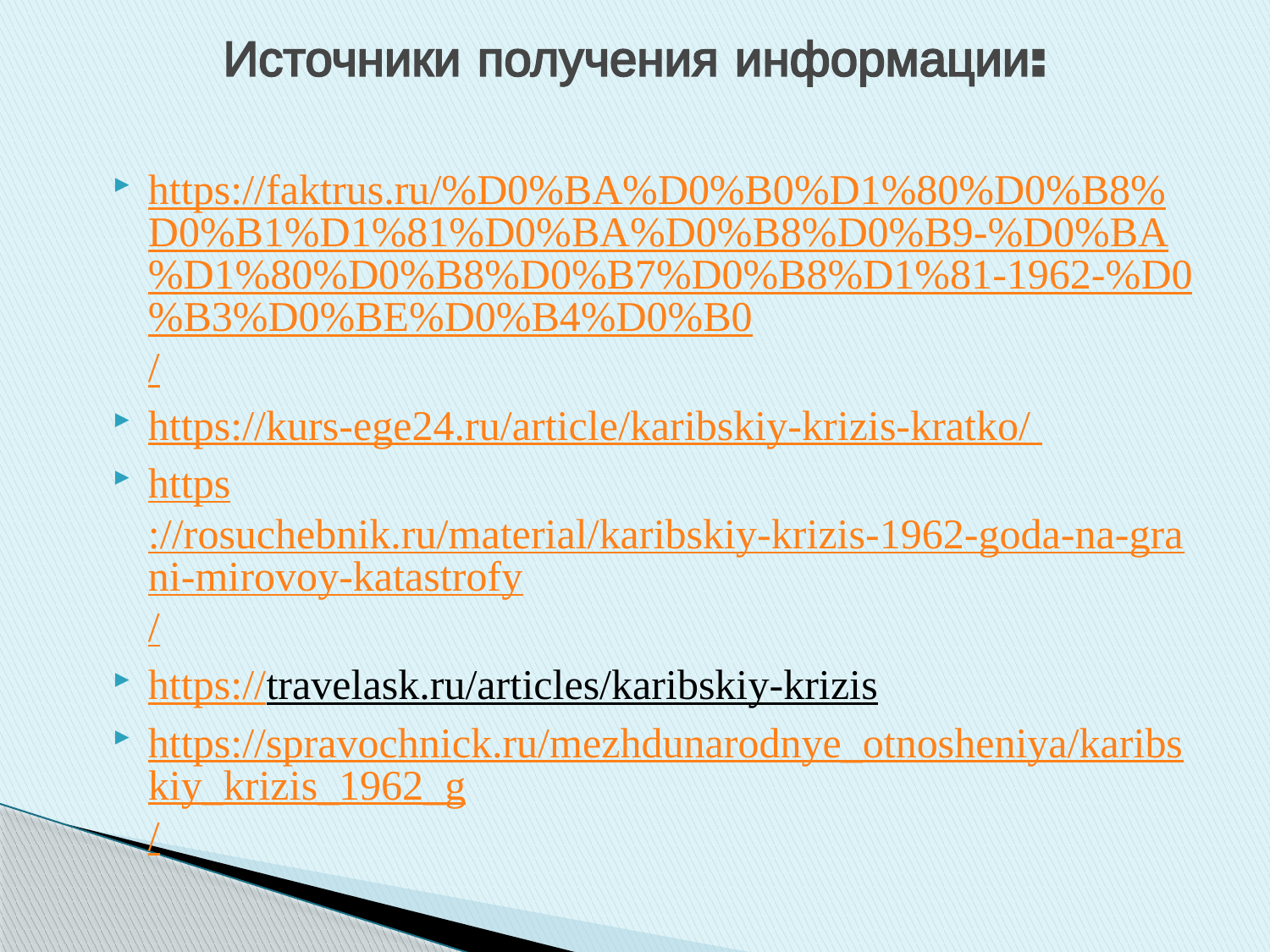

# Источники получения информации:
https://faktrus.ru/%D0%BA%D0%B0%D1%80%D0%B8%D0%B1%D1%81%D0%BA%D0%B8%D0%B9-%D0%BA%D1%80%D0%B8%D0%B7%D0%B8%D1%81-1962-%D0%B3%D0%BE%D0%B4%D0%B0/
https://kurs-ege24.ru/article/karibskiy-krizis-kratko/
https://rosuchebnik.ru/material/karibskiy-krizis-1962-goda-na-grani-mirovoy-katastrofy/
https://travelask.ru/articles/karibskiy-krizis
https://spravochnick.ru/mezhdunarodnye_otnosheniya/karibskiy_krizis_1962_g/